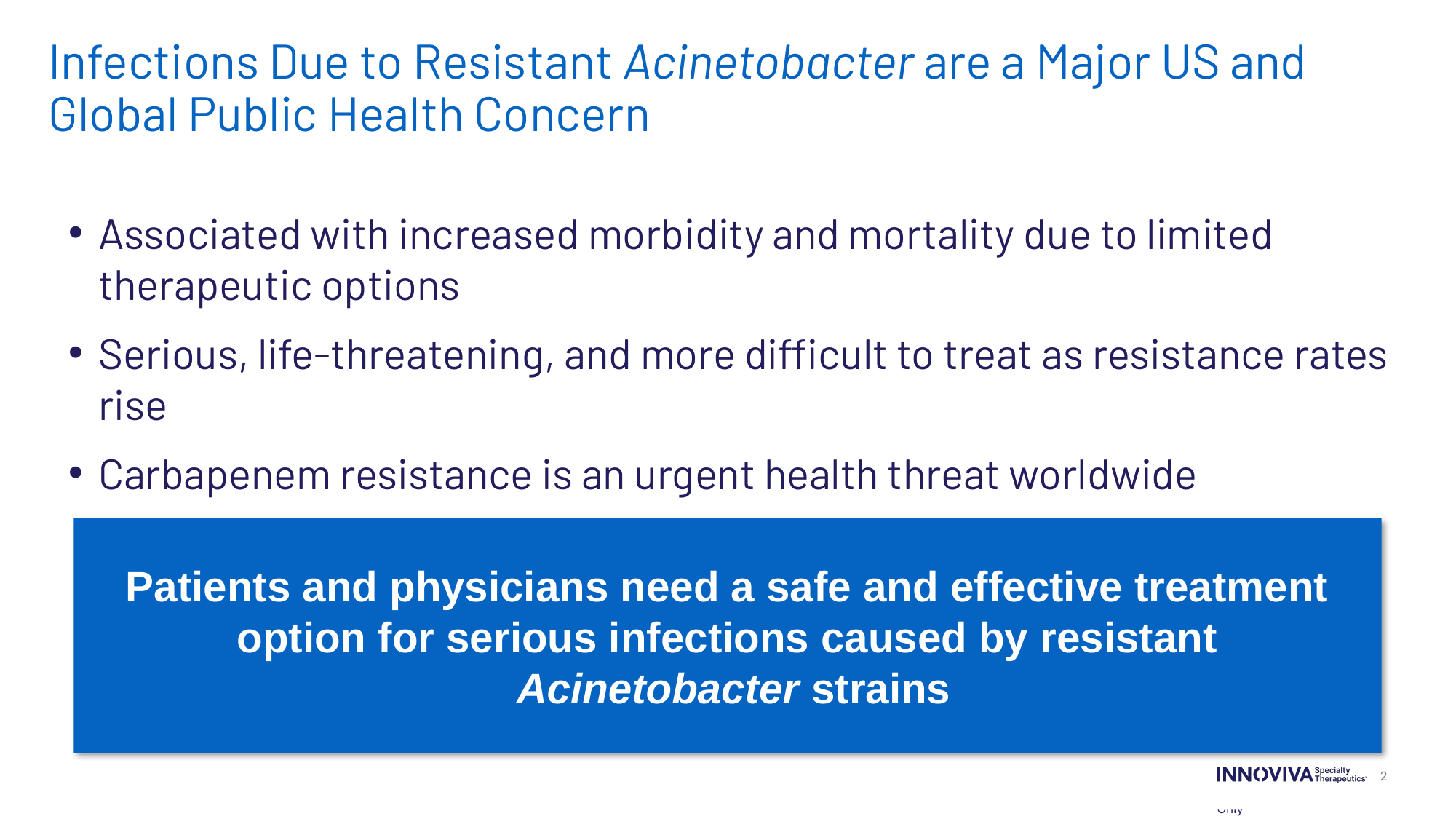

# Infections Due to Resistant Acinetobacter are a Major US and Global Public Health Concern
Associated with increased morbidity and mortality due to limited therapeutic options
Serious, life-threatening, and more difficult to treat as resistance rates rise
Carbapenem resistance is an urgent health threat worldwide
Patients and physicians need a safe and effective treatment option for serious infections caused by resistant
 Acinetobacter strains
2